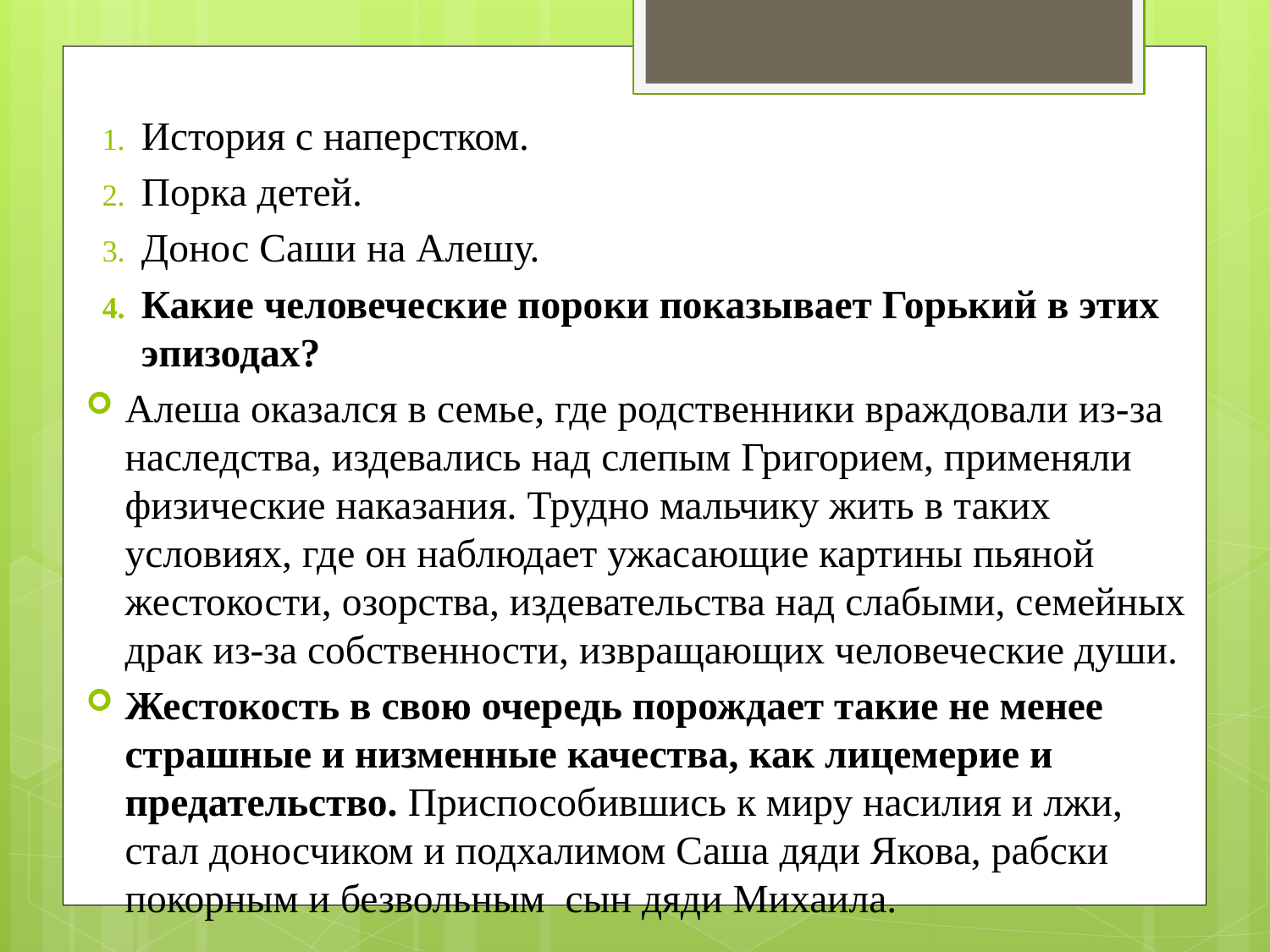

#
История с наперстком.
Порка детей.
Донос Саши на Алешу.
Какие человеческие пороки показывает Горький в этих эпизодах?
Алеша оказался в семье, где родственники враждовали из-за наследства, издевались над слепым Григорием, применяли физические наказания. Трудно мальчику жить в таких условиях, где он наблюдает ужасающие картины пьяной жестокости, озорства, издевательства над слабыми, семейных драк из-за собственности, извращающих человеческие души.
Жестокость в свою очередь порождает такие не менее страшные и низменные качества, как лицемерие и предательство. Приспособившись к миру насилия и лжи, стал доносчиком и подхалимом Саша дяди Якова, рабски покорным и безвольным  сын дяди Михаила.